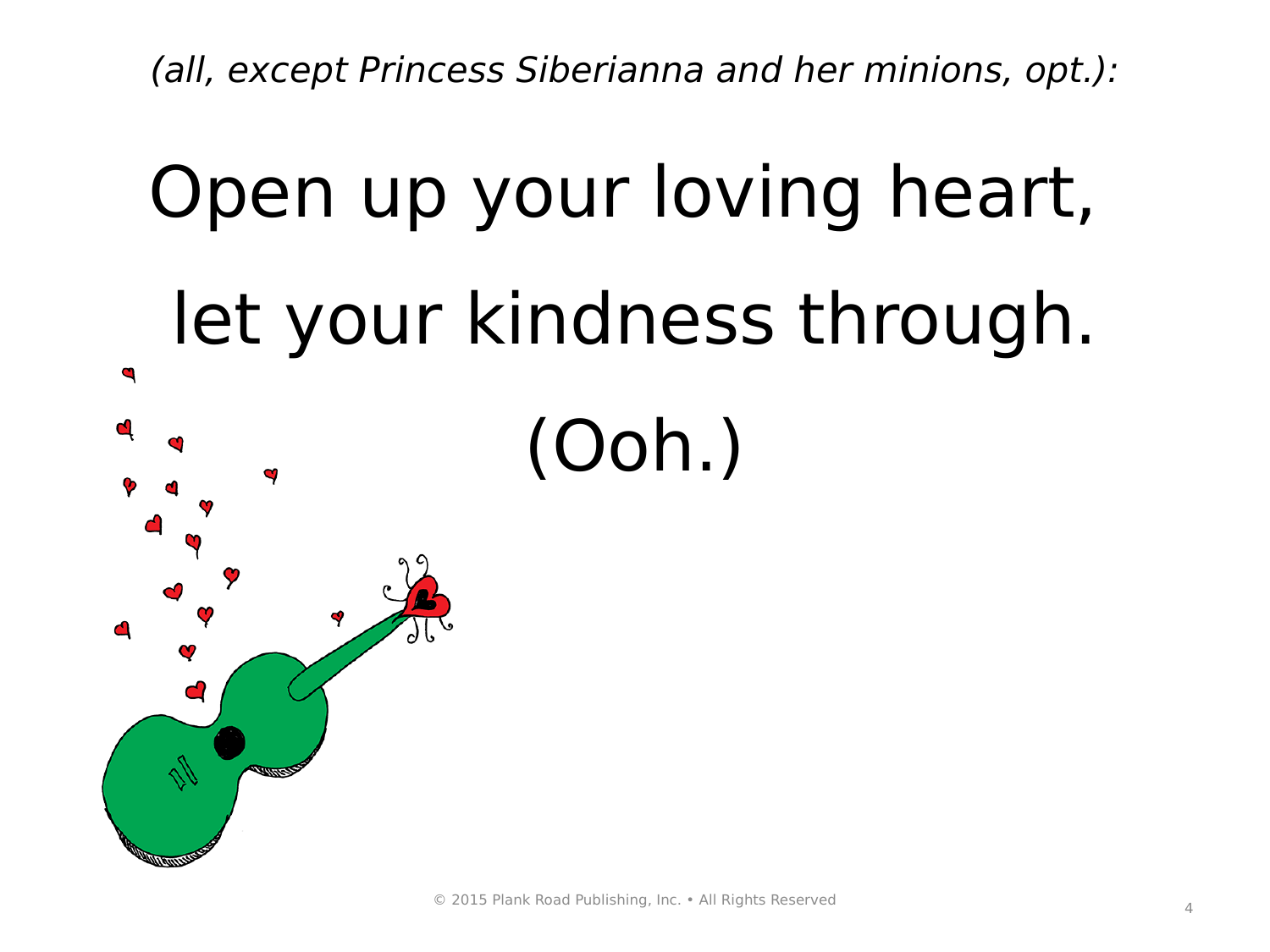

(all, except Princess Siberianna and her minions, opt.):
Open up your loving heart,
let your kindness through. (Ooh.)

4